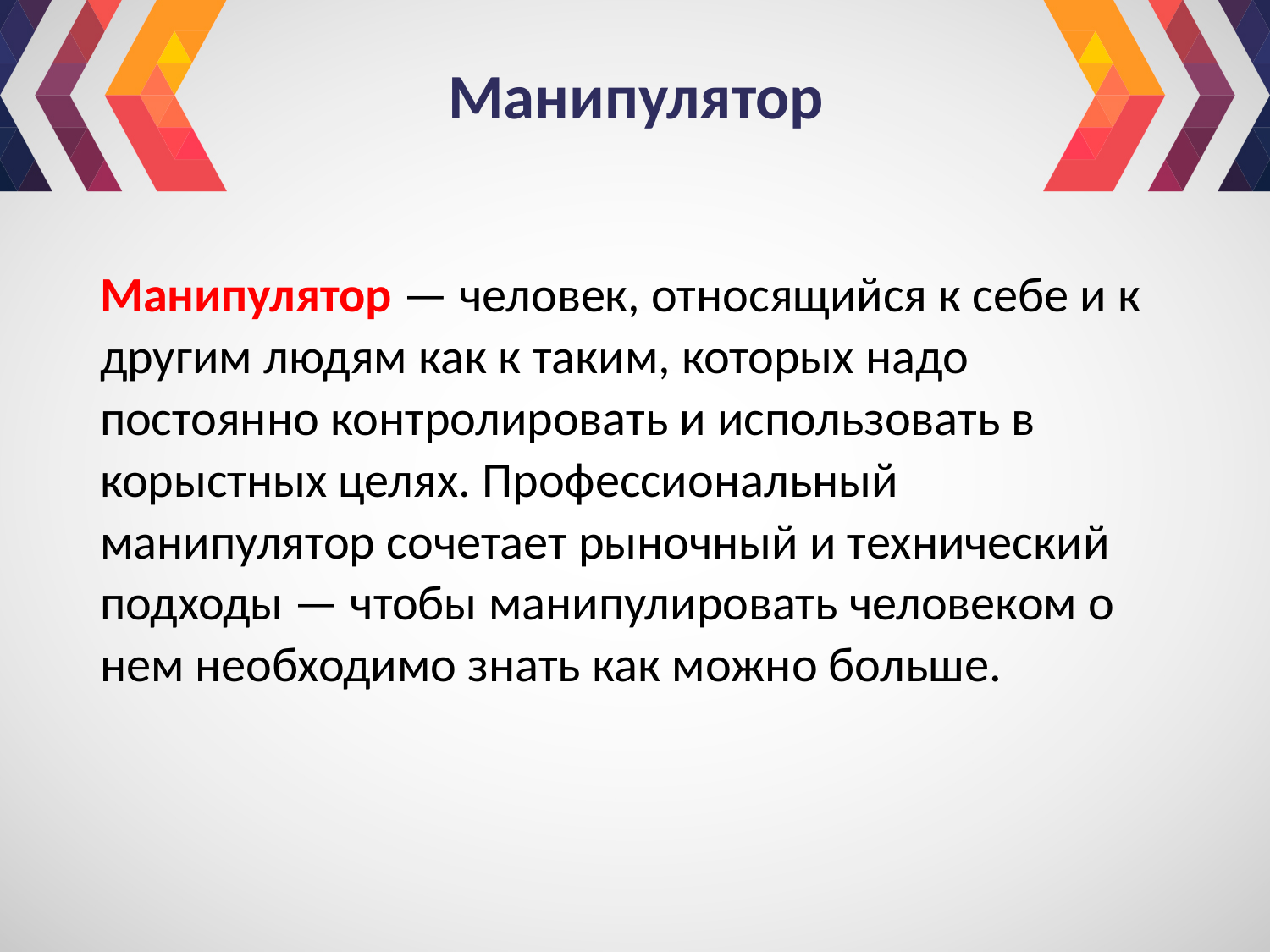

# Манипулятор
Манипулятор — человек, относящийся к себе и к другим людям как к таким, которых надо постоянно контролировать и использовать в корыстных целях. Профессиональный манипулятор сочетает рыночный и технический подходы — чтобы манипулировать человеком о нем необходимо знать как можно больше.